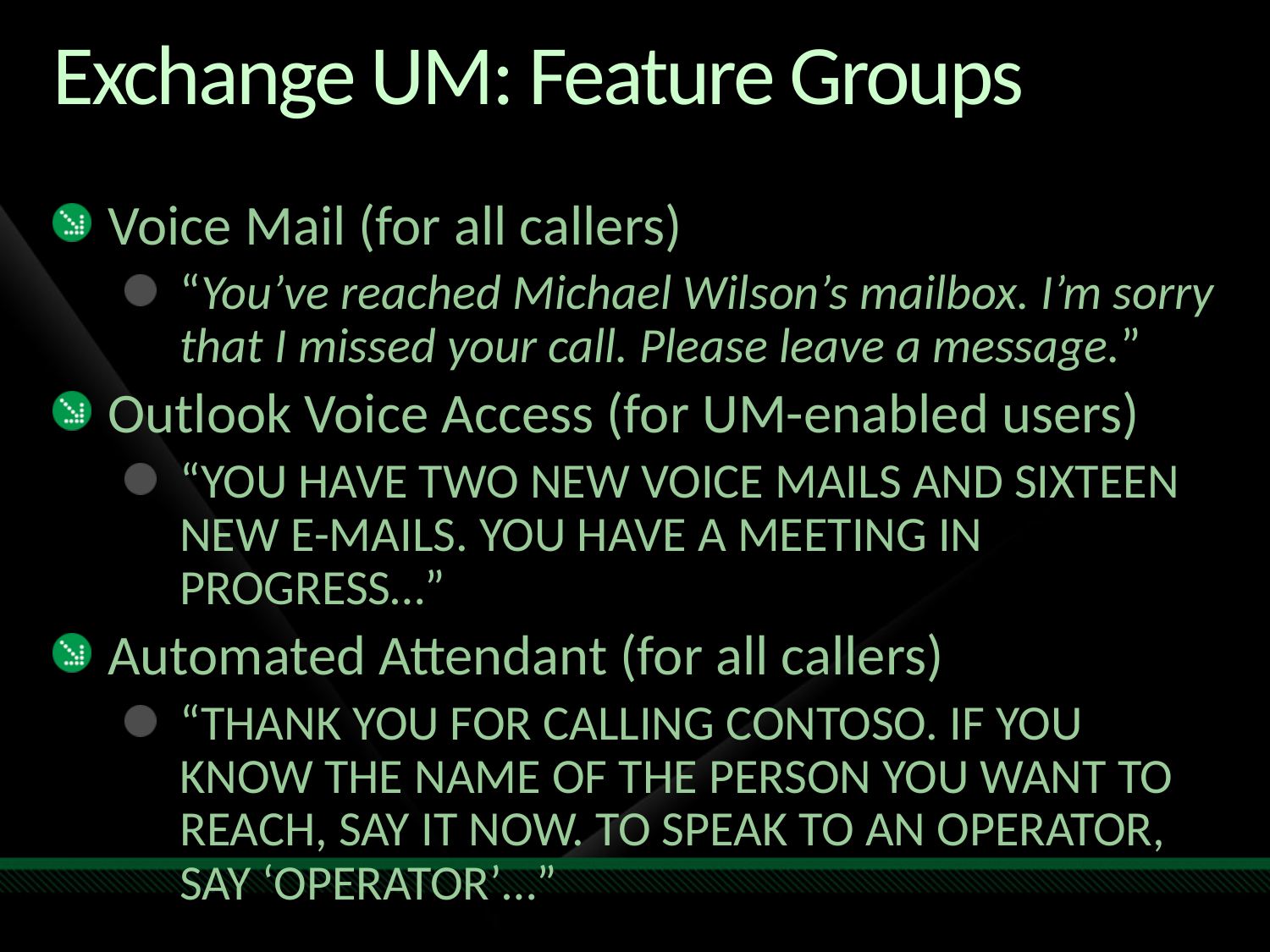

# Exchange UM: Feature Groups
Voice Mail (for all callers)
“You’ve reached Michael Wilson’s mailbox. I’m sorry that I missed your call. Please leave a message.”
Outlook Voice Access (for UM-enabled users)
“You have two new voice mails and sixteen new e-mails. You have a meeting in progress…”
Automated Attendant (for all callers)
“Thank you for calling Contoso. If you know the name of the person you want to reach, say it now. To speak to an operator, say ‘Operator’…”